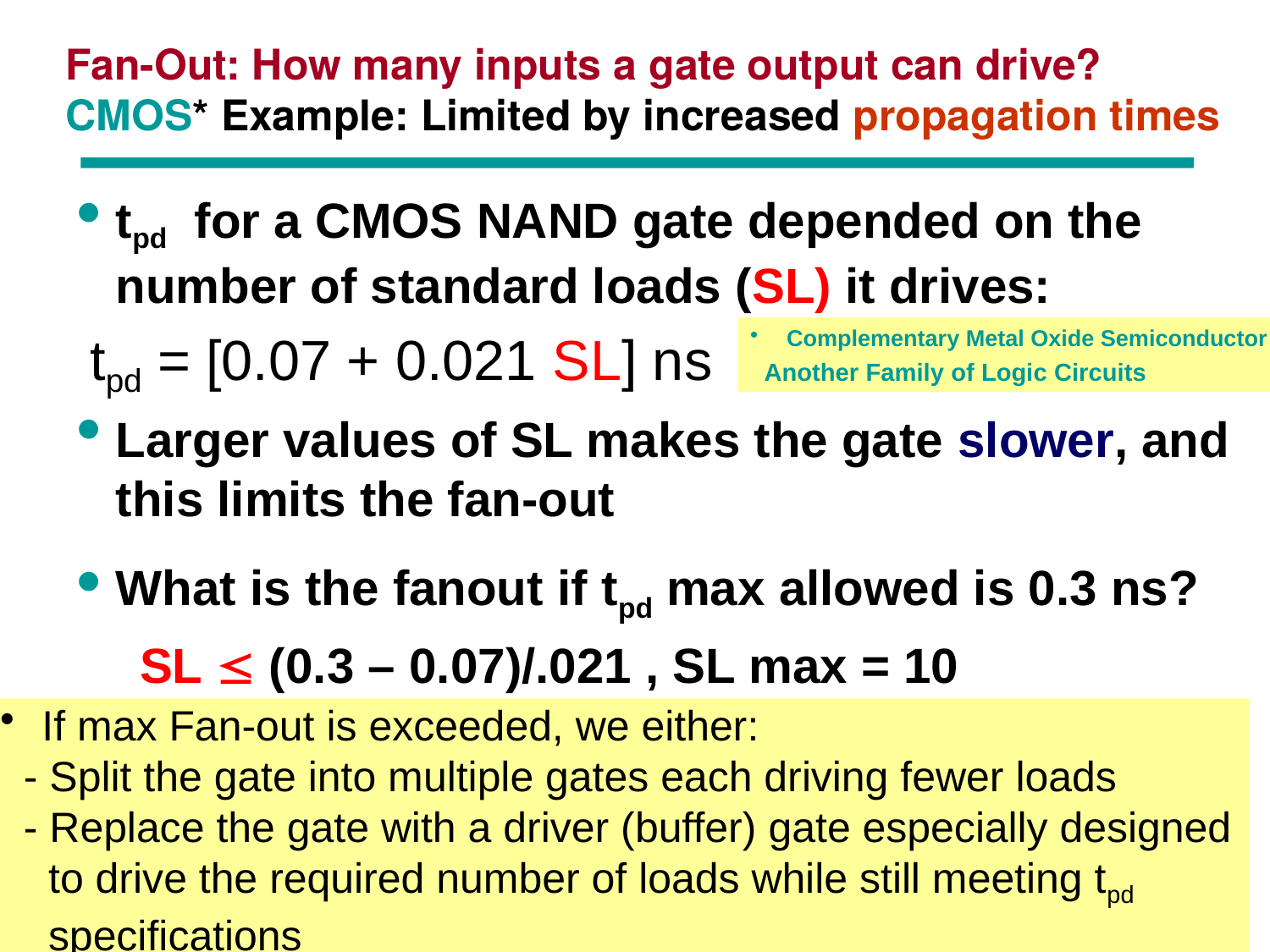

Fan-Out: How many inputs a gate output can drive?
CMOS* Example: Limited by increased propagation times
tpd  for a CMOS NAND gate depended on the number of standard loads (SL) it drives:
 tpd = [0.07 + 0.021 SL] ns
Larger values of SL makes the gate slower, and this limits the fan-out

What is the fanout if tpd max allowed is 0.3 ns?
SL ≤ (0.3 – 0.07)/.021 , SL max = 10
 Complementary Metal Oxide Semiconductor
  Another Family of Logic Circuits
 If max Fan-out is exceeded, we either:
  - Split the gate into multiple gates each driving fewer loads
  - Replace the gate with a driver (buffer) gate especially designed 	to drive the required number of loads while still meeting tpd 	specifications
Chapter 1            61